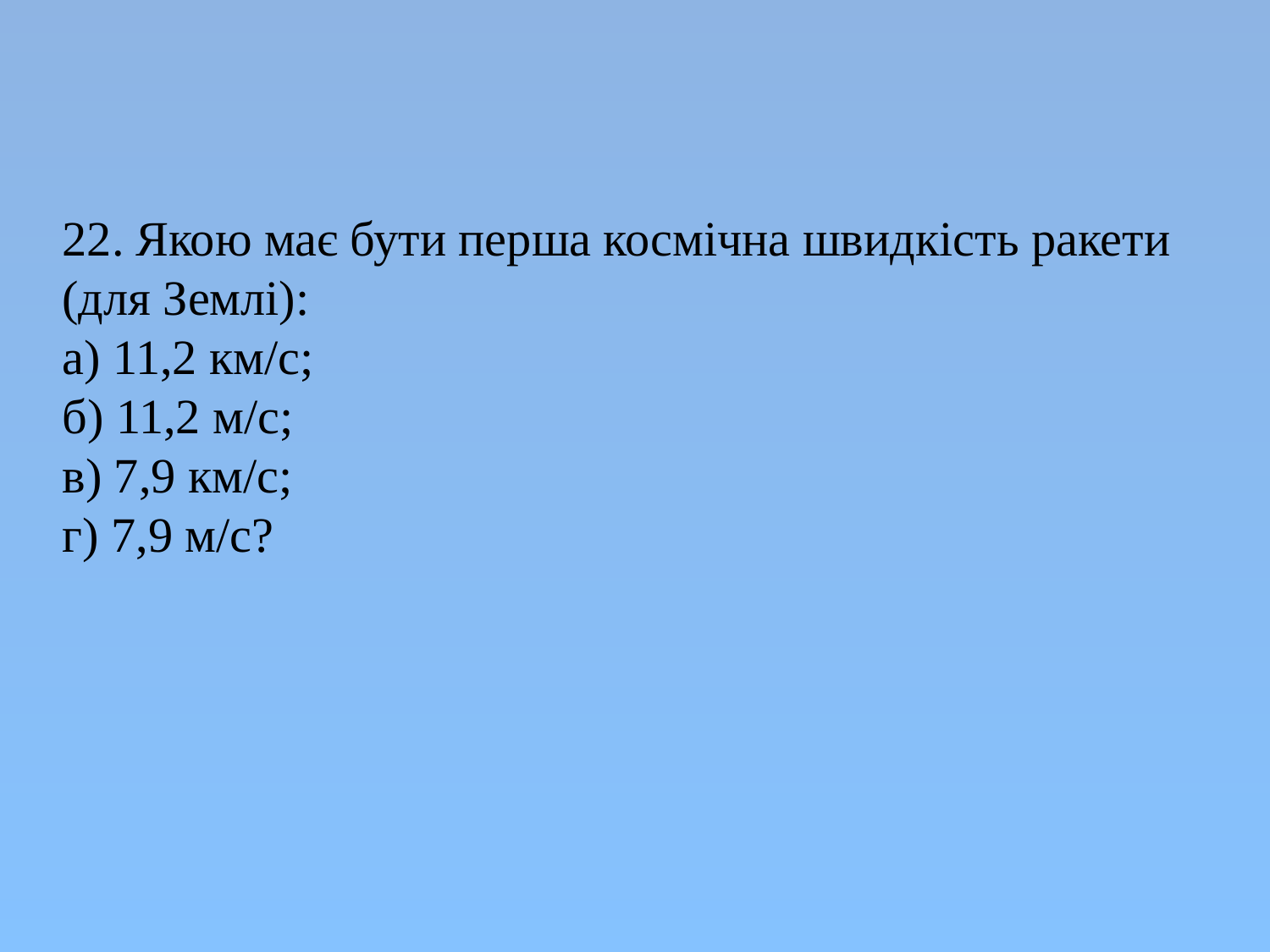

22. Якою має бути перша космічна швидкість ракети (для Землі):
а) 11,2 км/с;
б) 11,2 м/с;
в) 7,9 км/с;
г) 7,9 м/с?